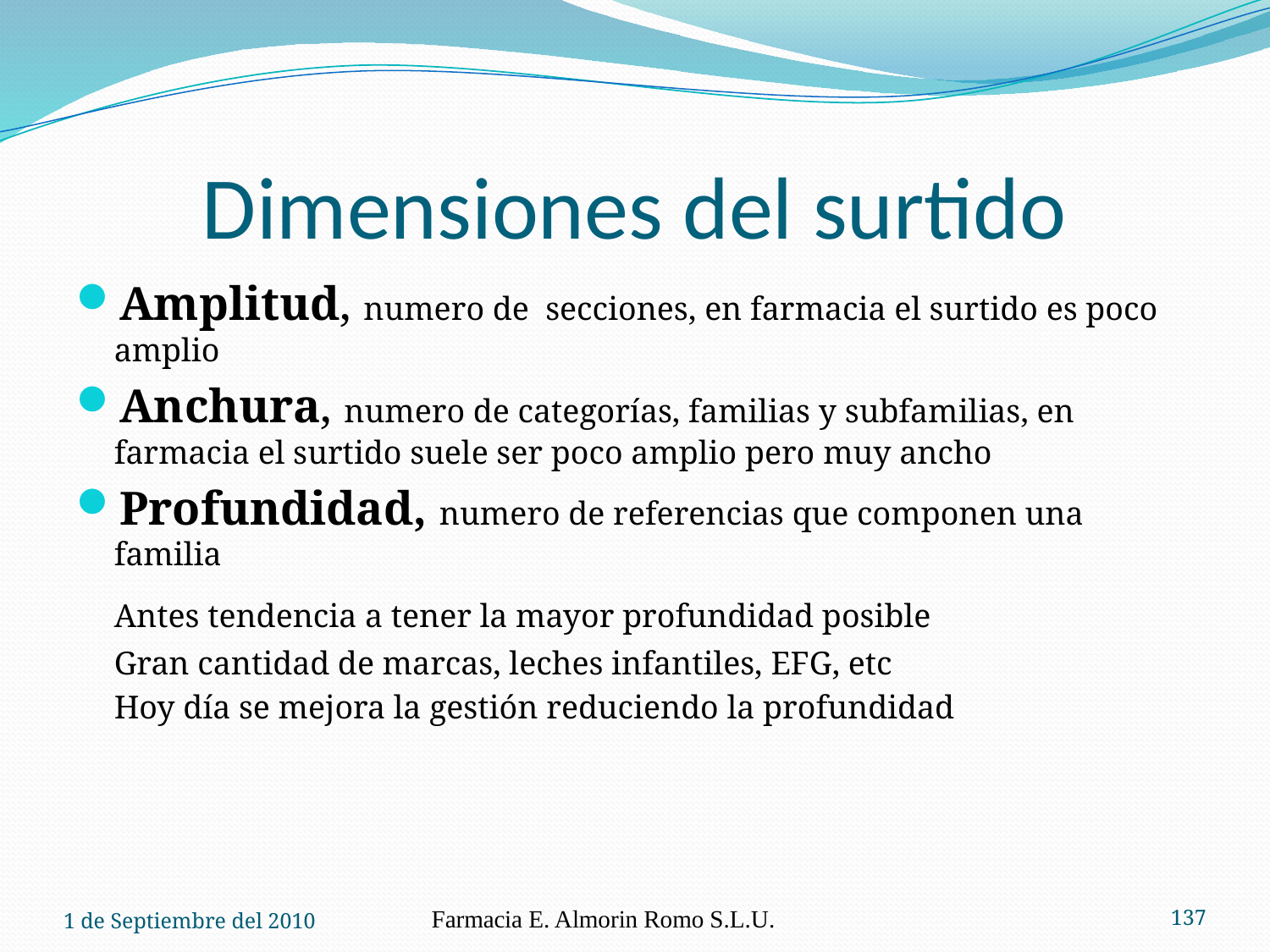

# Dimensiones del surtido
Amplitud, numero de  secciones, en farmacia el surtido es poco amplio
Anchura, numero de categorías, familias y subfamilias, en farmacia el surtido suele ser poco amplio pero muy ancho
Profundidad, numero de referencias que componen una familia
	Antes tendencia a tener la mayor profundidad posible
	Gran cantidad de marcas, leches infantiles, EFG, etc
	Hoy día se mejora la gestión reduciendo la profundidad
1 de Septiembre del 2010
Farmacia E. Almorin Romo S.L.U.
137